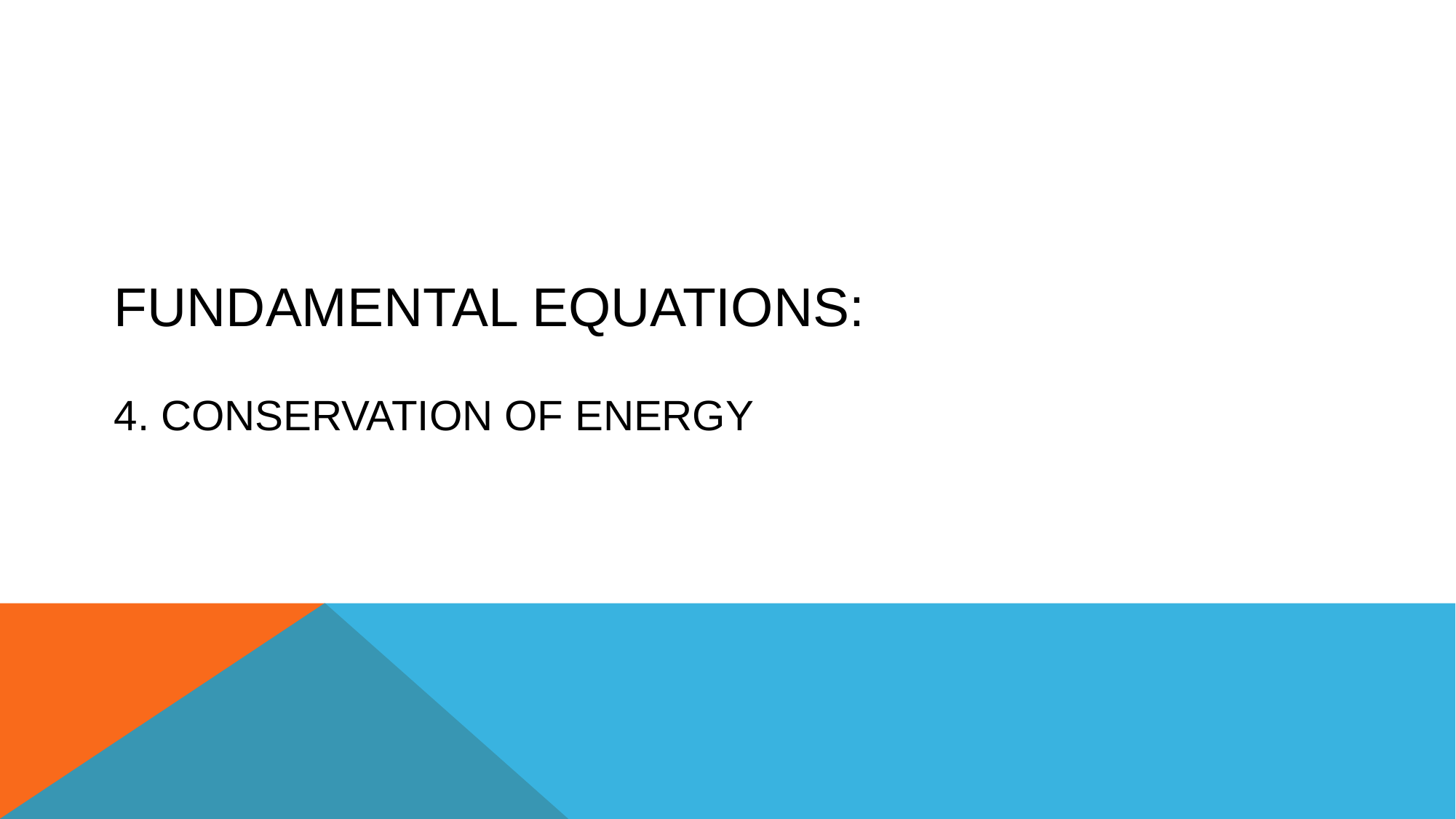

# Fundamental Equations: 4. Conservation of energy